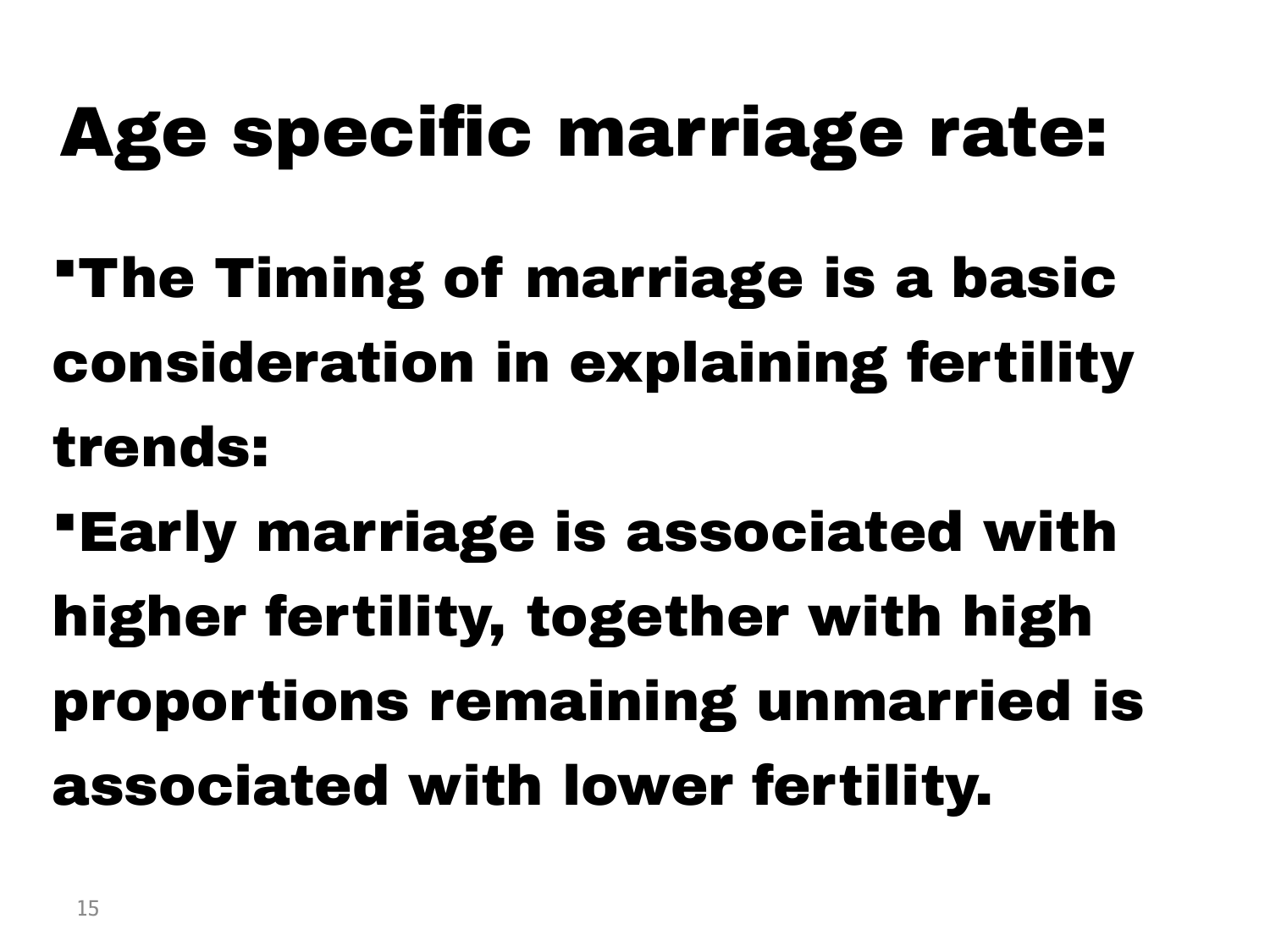

Age specific marriage rate:
The Timing of marriage is a basic consideration in explaining fertility trends:
Early marriage is associated with higher fertility, together with high proportions remaining unmarried is associated with lower fertility.
15